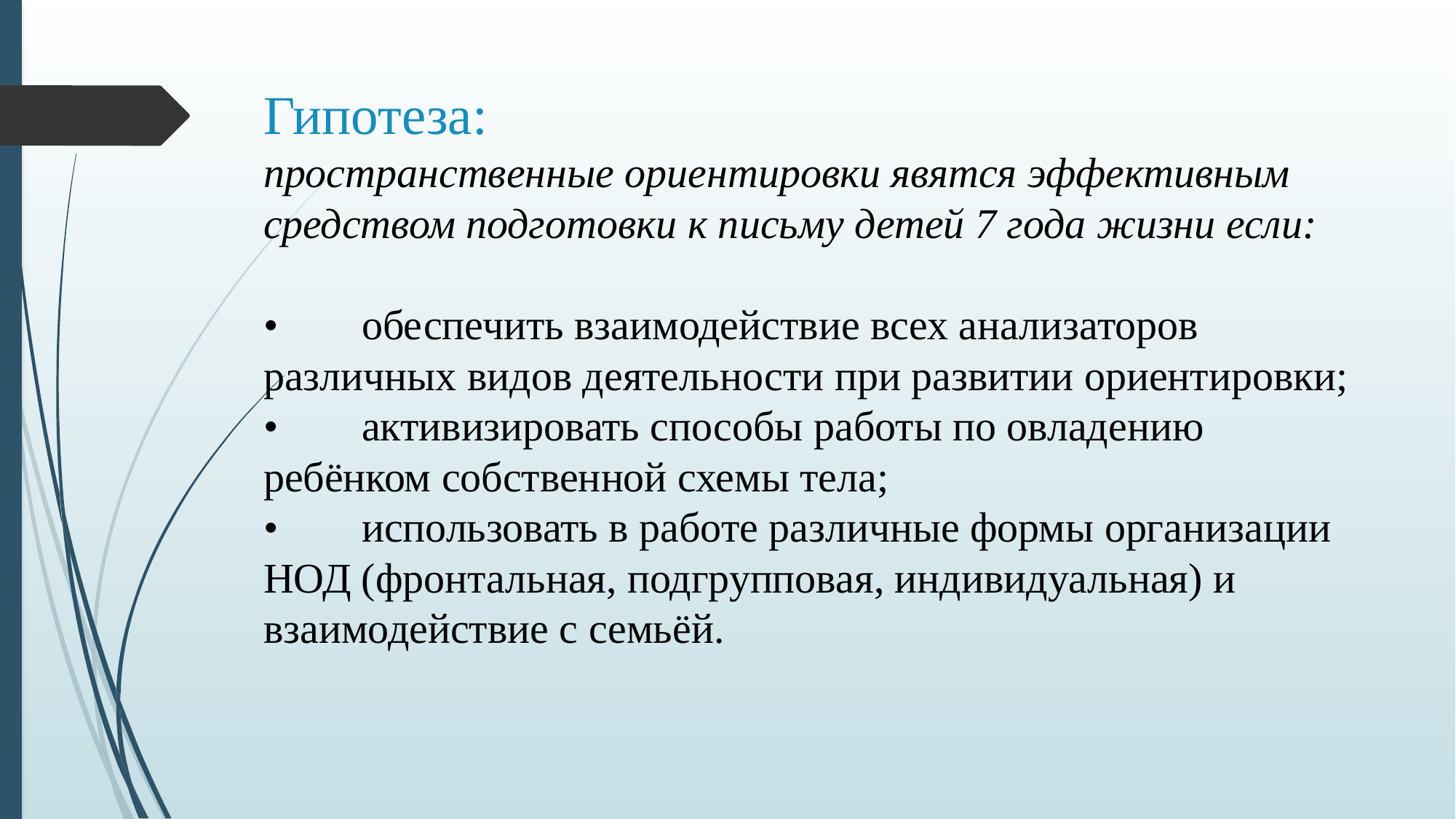

# Гипотеза: пространственные ориентировки явятся эффективным средством подготовки к письму детей 7 года жизни если: •	обеспечить взаимодействие всех анализаторов различных видов деятельности при развитии ориентировки; •	активизировать способы работы по овладению ребёнком собственной схемы тела; •	использовать в работе различные формы организации НОД (фронтальная, подгрупповая, индивидуальная) и взаимодействие с семьёй.